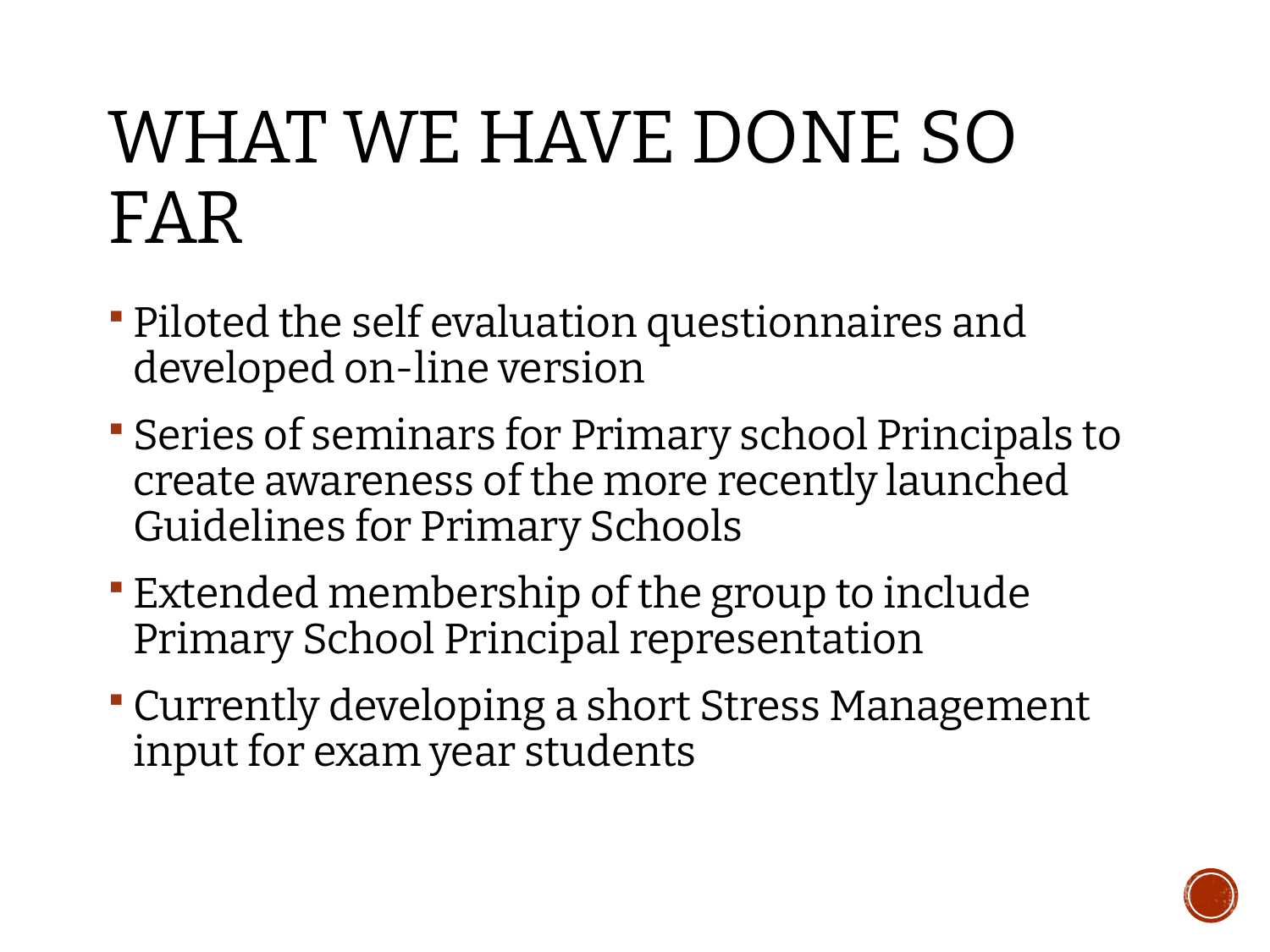

# What we have done so far
Piloted the self evaluation questionnaires and developed on-line version
Series of seminars for Primary school Principals to create awareness of the more recently launched Guidelines for Primary Schools
Extended membership of the group to include Primary School Principal representation
Currently developing a short Stress Management input for exam year students